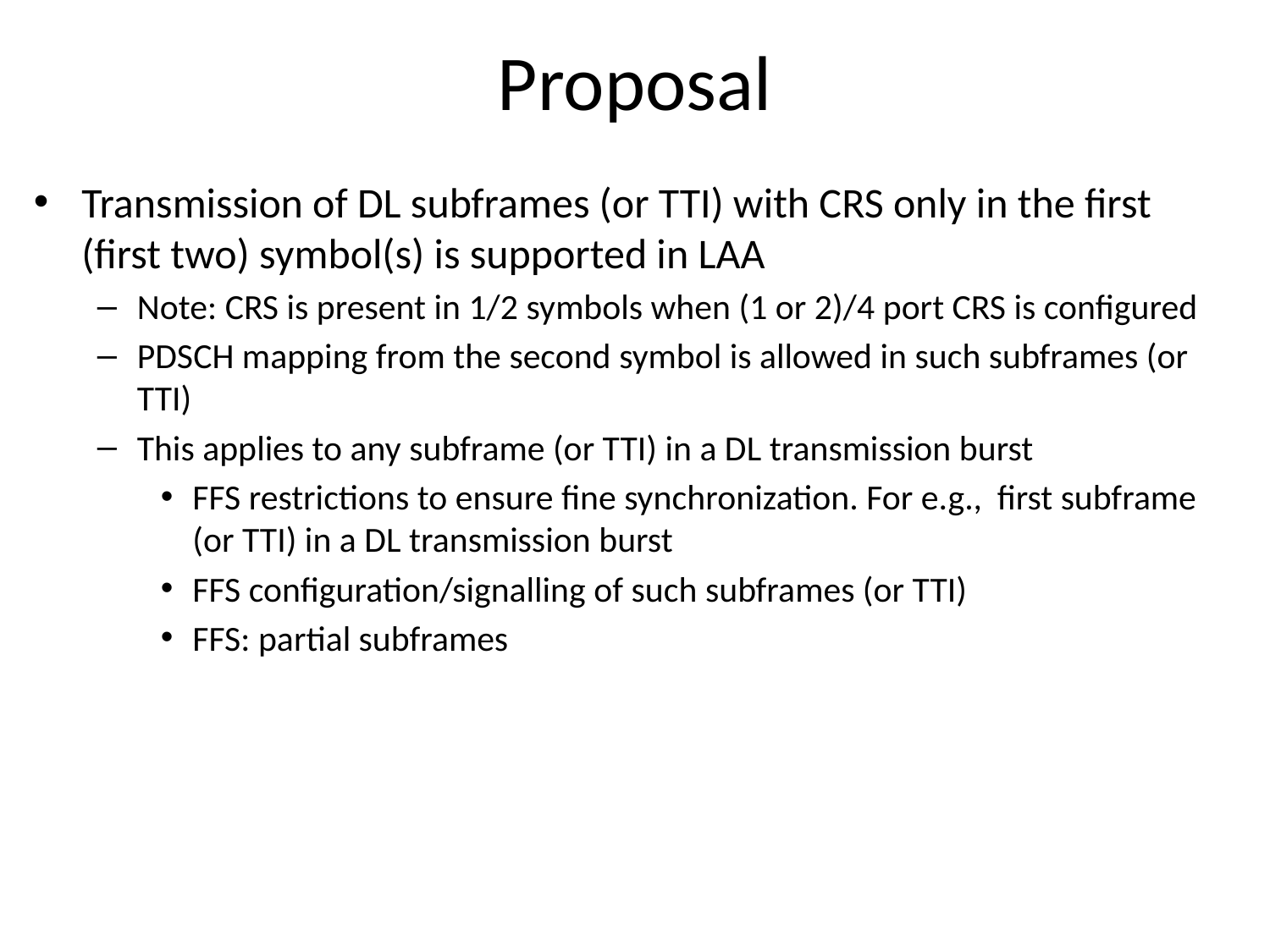

# Proposal
Transmission of DL subframes (or TTI) with CRS only in the first (first two) symbol(s) is supported in LAA
Note: CRS is present in 1/2 symbols when (1 or 2)/4 port CRS is configured
PDSCH mapping from the second symbol is allowed in such subframes (or TTI)
This applies to any subframe (or TTI) in a DL transmission burst
FFS restrictions to ensure fine synchronization. For e.g.,  first subframe (or TTI) in a DL transmission burst
FFS configuration/signalling of such subframes (or TTI)
FFS: partial subframes